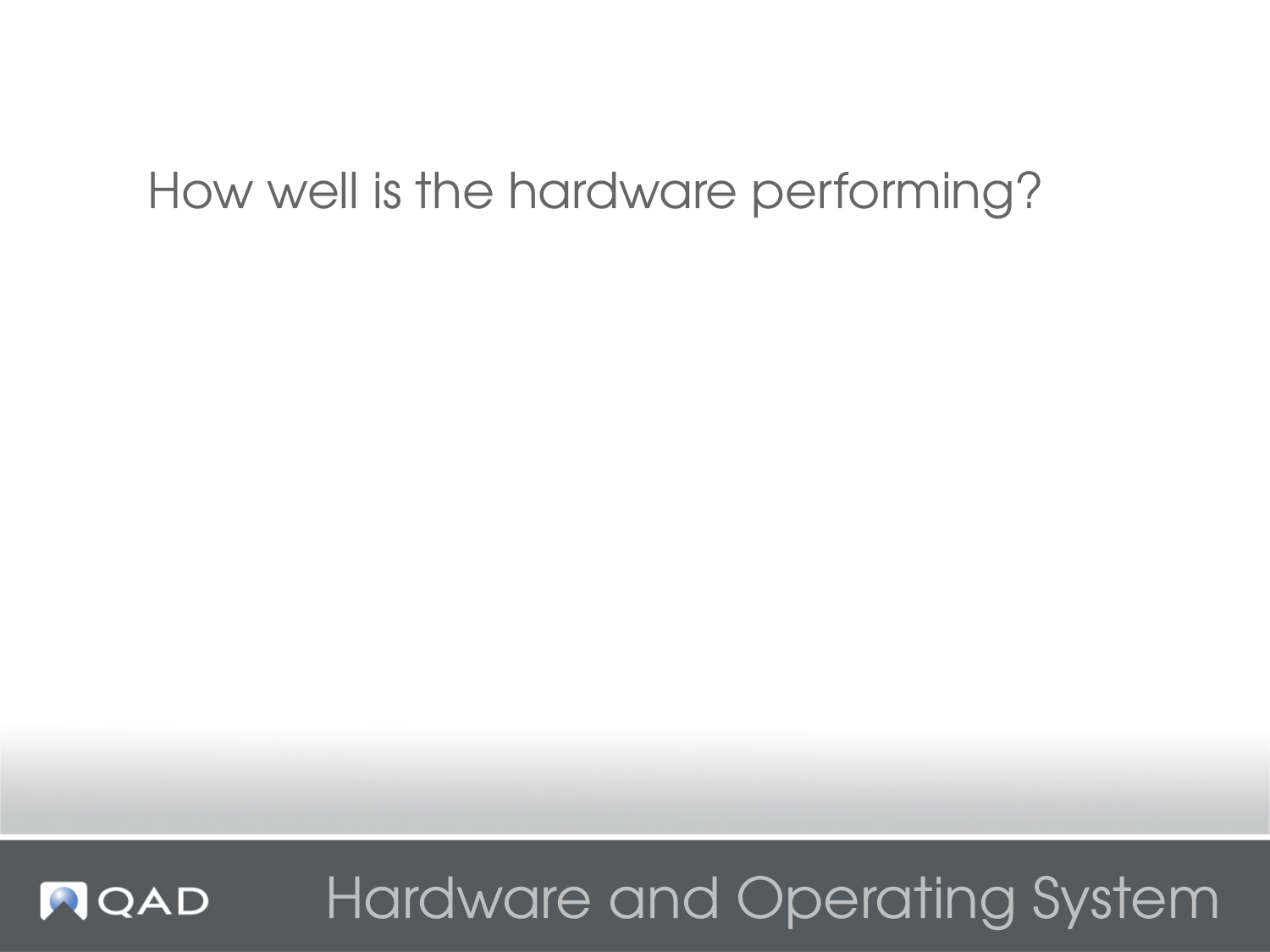

How well is the hardware performing?
# Hardware and Operating System